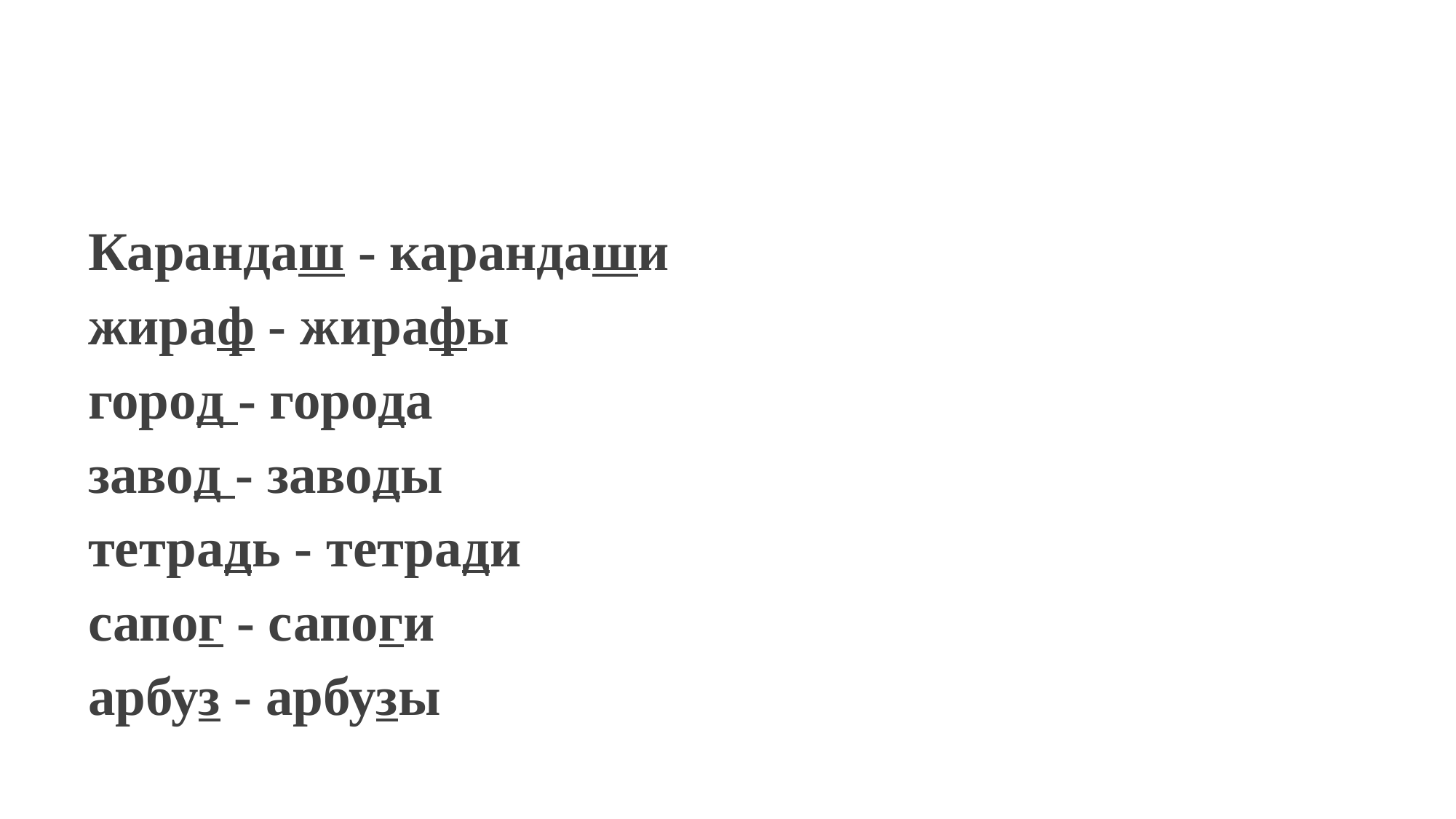

#
Карандаш - карандаши
жираф - жирафы
город - города
завод - заводы
тетрадь - тетради
сапог - сапоги
арбуз - арбузы